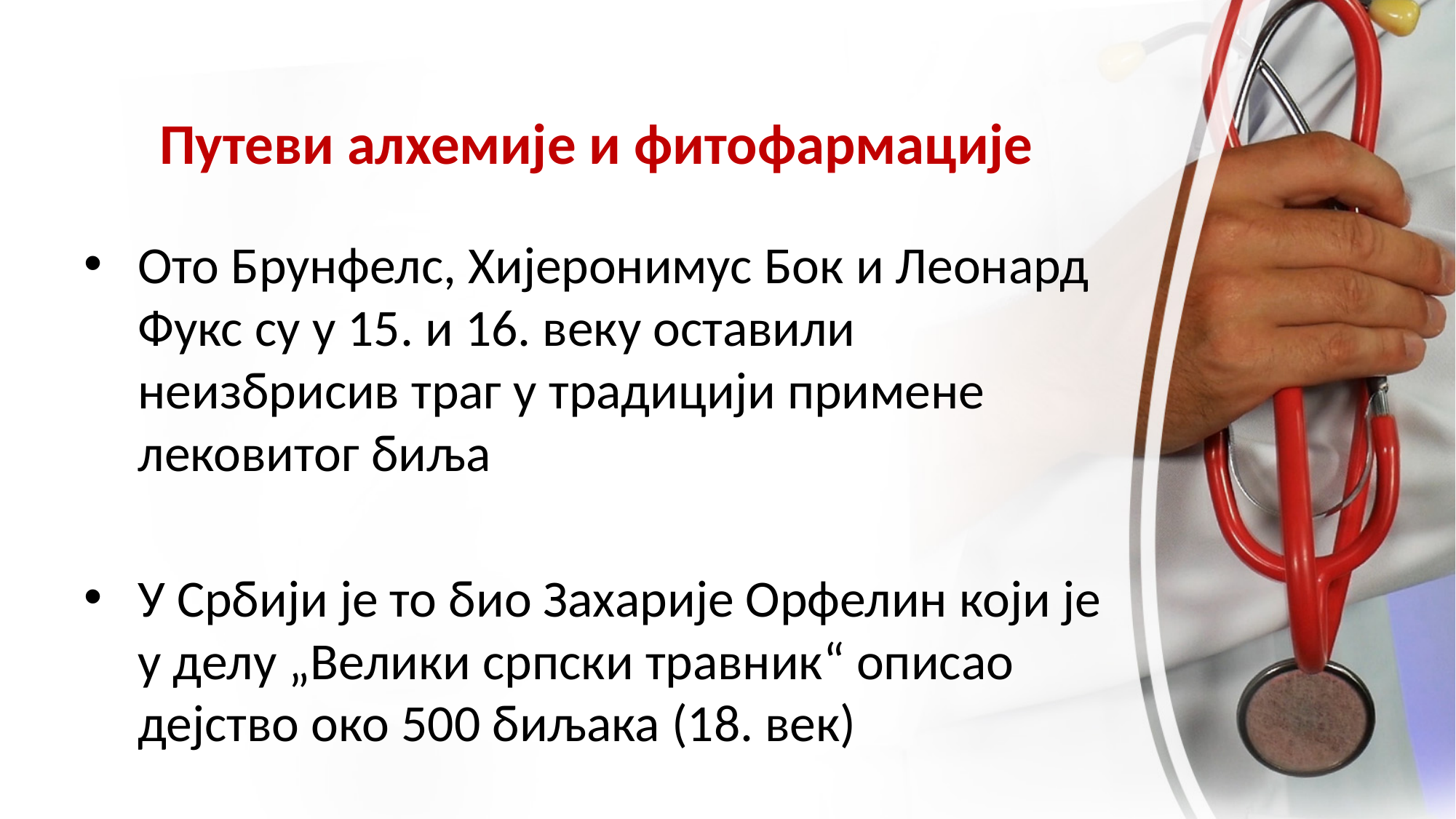

# Путеви алхемије и фитофармације
Ото Брунфелс, Хијеронимус Бок и Леонард Фукс су у 15. и 16. веку оставили неизбрисив траг у традицији примене лековитог биља

У Србији је то био Захарије Орфелин који је у делу „Велики српски травник“ описао дејство око 500 биљака (18. век)